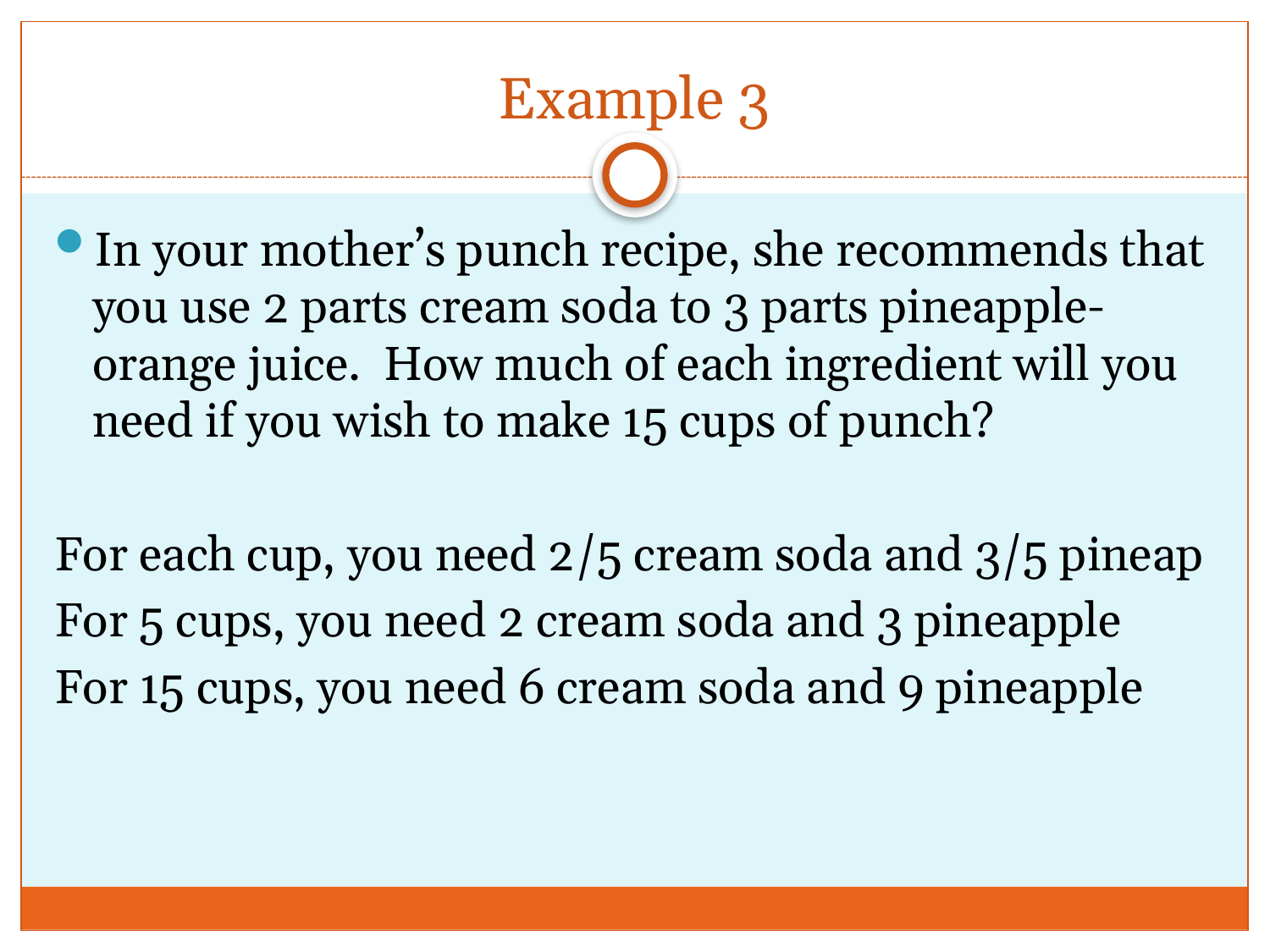

# Example 3
In your mother’s punch recipe, she recommends that you use 2 parts cream soda to 3 parts pineapple-orange juice.  How much of each ingredient will you need if you wish to make 15 cups of punch?

For each cup, you need 2/5 cream soda and 3/5 pineap
For 5 cups, you need 2 cream soda and 3 pineapple
For 15 cups, you need 6 cream soda and 9 pineapple